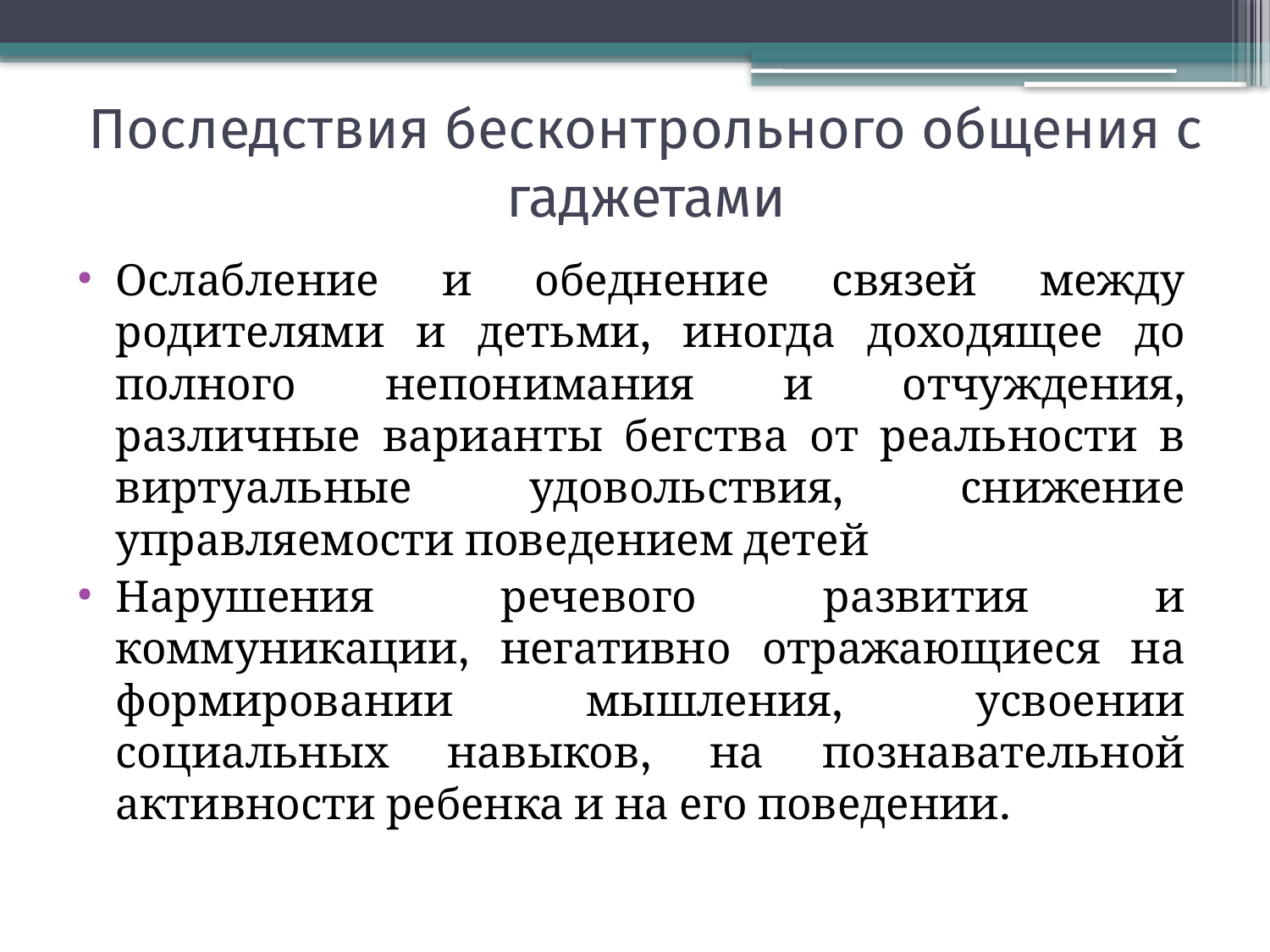

# Последствия бесконтрольного общения с гаджетами
Ослабление и обеднение связей между родителями и детьми, иногда доходящее до полного непонимания и отчуждения, различные варианты бегства от реальности в виртуальные удовольствия, снижение управляемости поведением детей
Нарушения речевого развития и коммуникации, негативно отражающиеся на формировании мышления, усвоении социальных навыков, на познавательной активности ребенка и на его поведении.